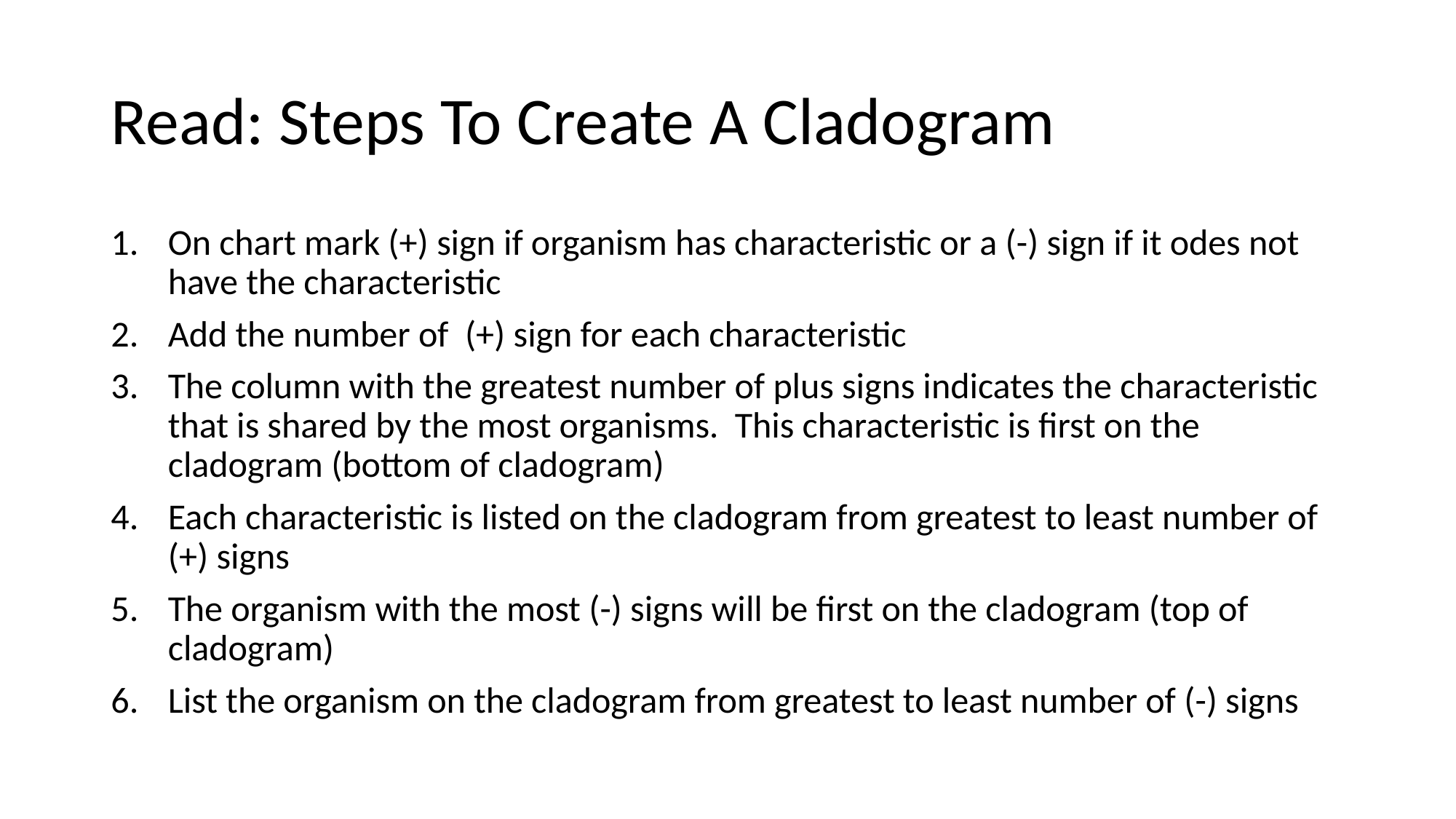

# Read: Steps To Create A Cladogram
On chart mark (+) sign if organism has characteristic or a (-) sign if it odes not have the characteristic
Add the number of  (+) sign for each characteristic
The column with the greatest number of plus signs indicates the characteristic that is shared by the most organisms.  This characteristic is first on the cladogram (bottom of cladogram)
Each characteristic is listed on the cladogram from greatest to least number of (+) signs
The organism with the most (-) signs will be first on the cladogram (top of cladogram)
List the organism on the cladogram from greatest to least number of (-) signs